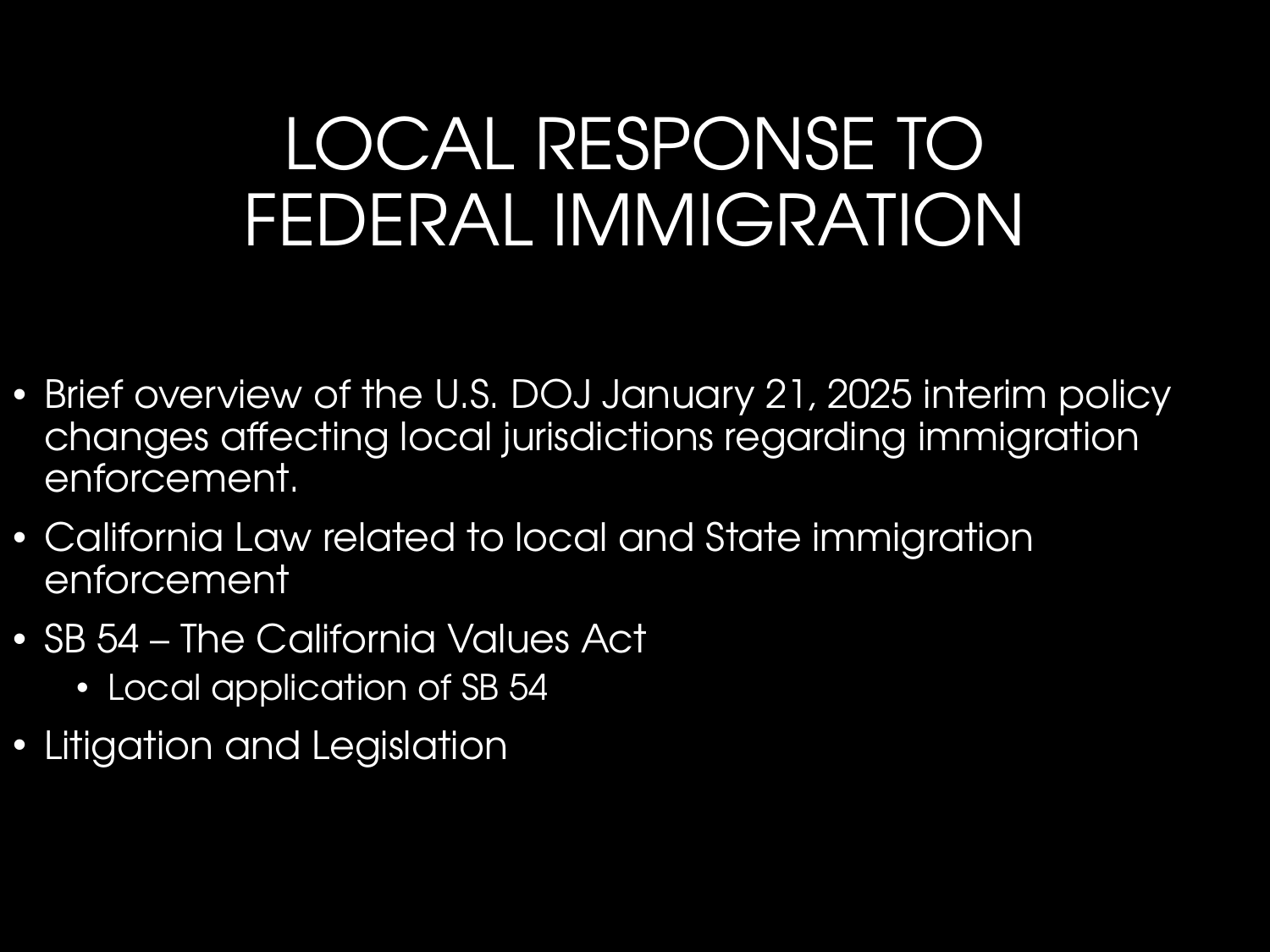

# Local Response to Federal Immigration

Brief overview of the U.S. DOJ January 21, 2025 interim policy changes affecting local jurisdictions regarding immigration enforcement.
California Law related to local and State immigration enforcement
SB 54 – The California Values Act
Local application of SB 54
Litigation and Legislation